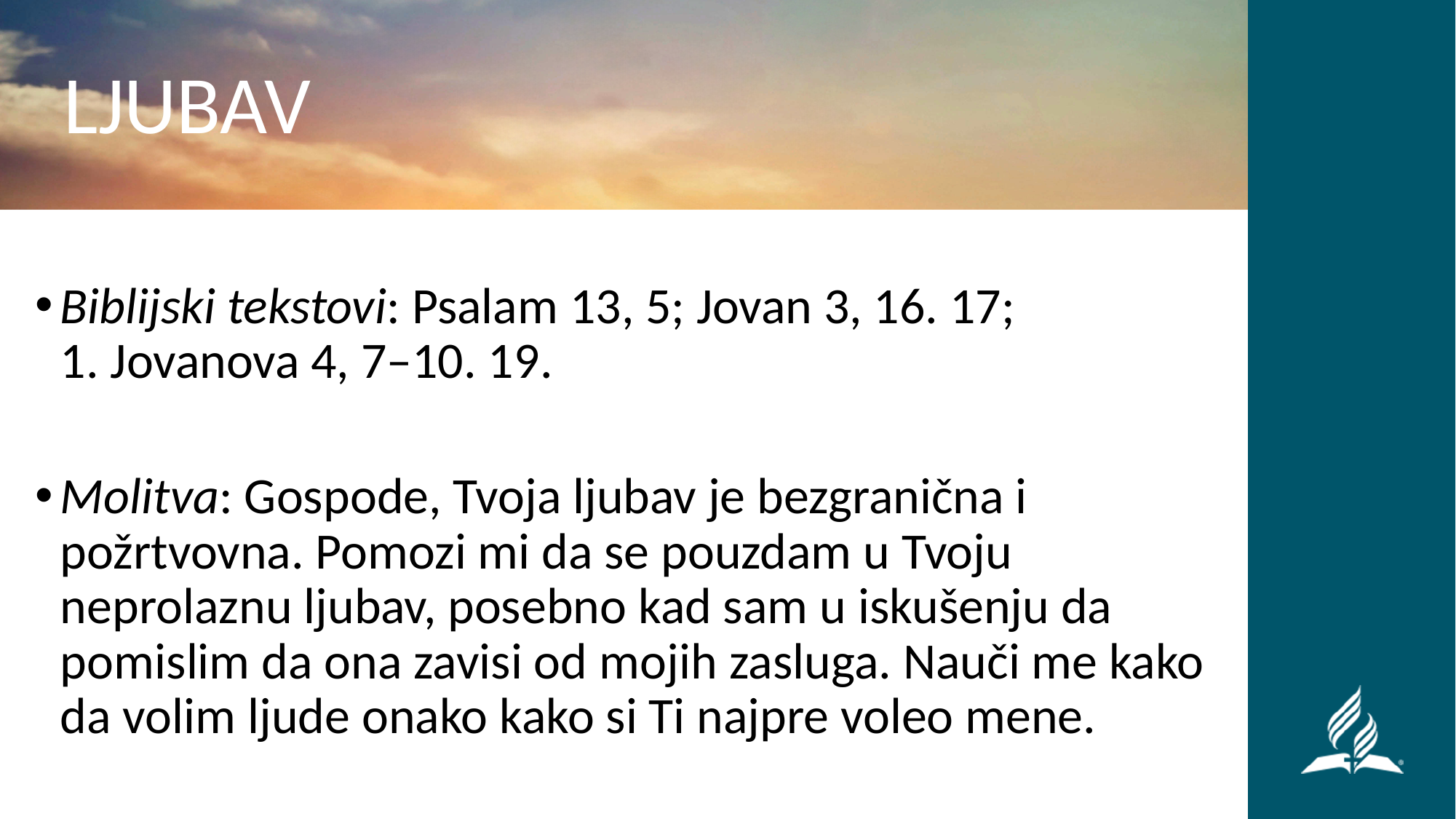

LJUBAV

Biblijski tekstovi: Psalam 13, 5; Jovan 3, 16. 17; 1. Jovanova 4, 7–10. 19.

Molitva: Gospode, Tvoja ljubav je bezgranična i požrtvovna. Pomozi mi da se pouzdam u Tvoju neprolaznu ljubav, posebno kad sam u iskušenju da pomislim da ona zavisi od mojih zasluga. Nauči me kako da volim ljude onako kako si Ti najpre voleo mene.